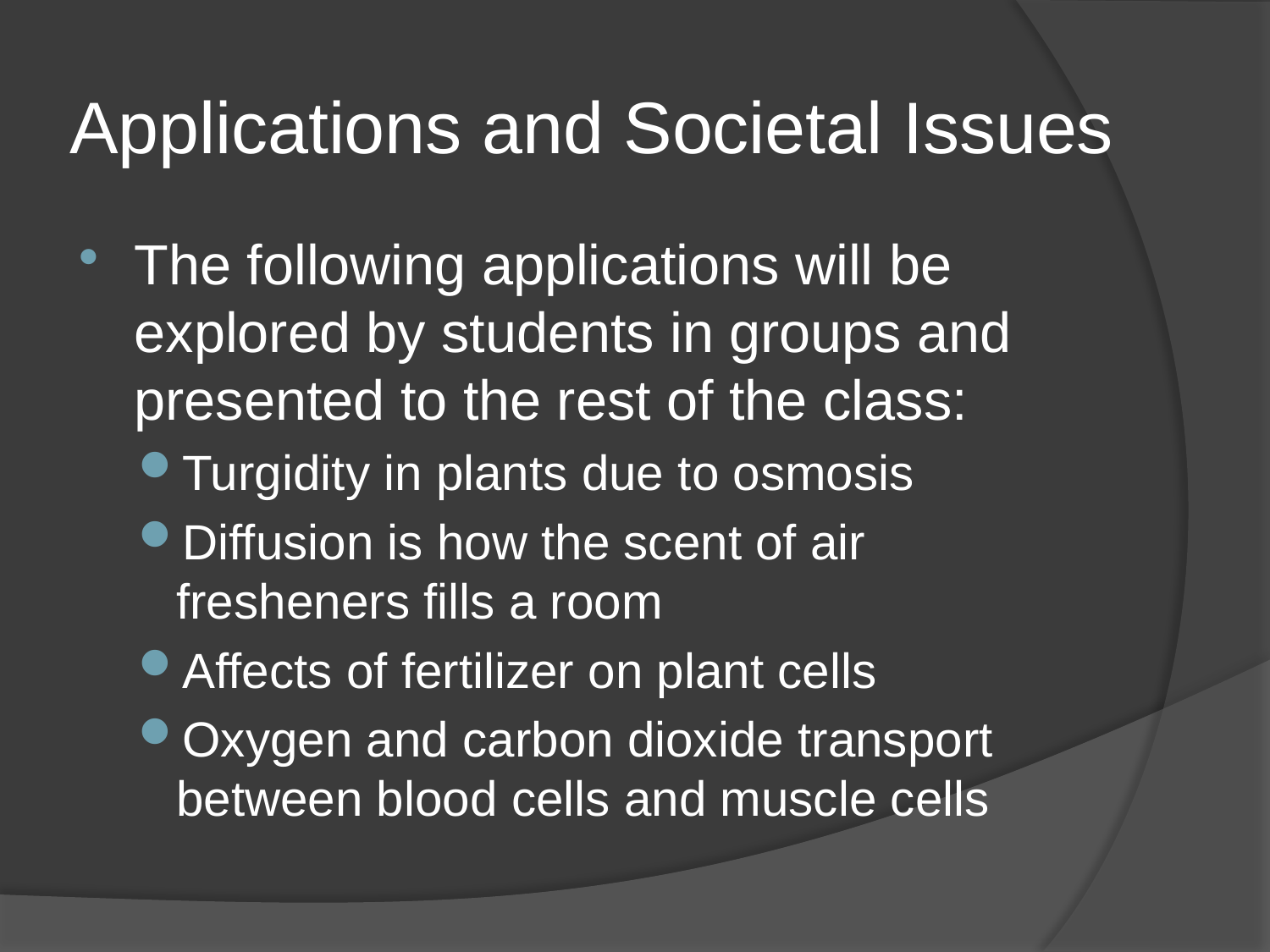

# Applications and Societal Issues
The following applications will be explored by students in groups and presented to the rest of the class:
Turgidity in plants due to osmosis
Diffusion is how the scent of air fresheners fills a room
Affects of fertilizer on plant cells
Oxygen and carbon dioxide transport between blood cells and muscle cells